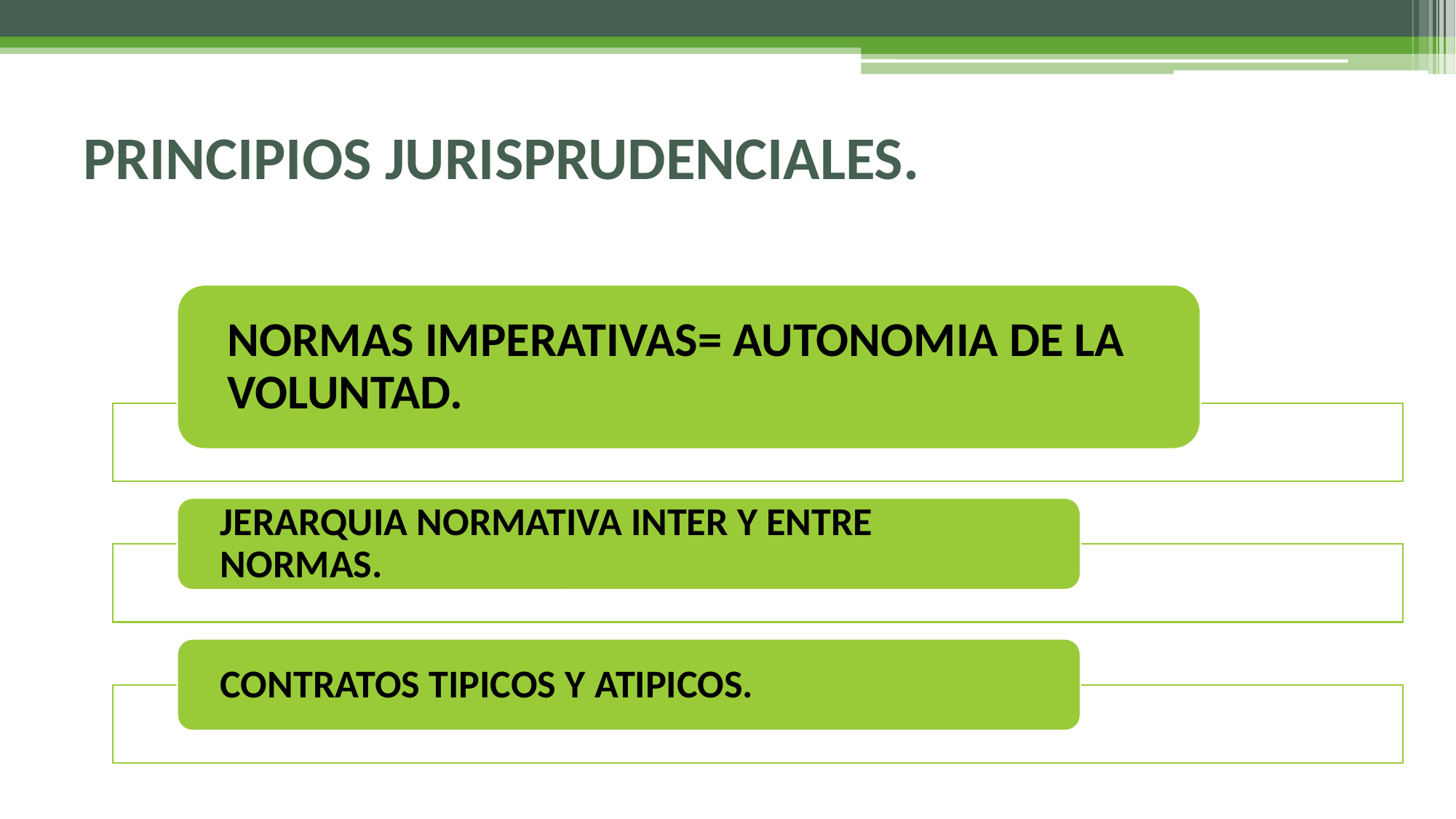

# PRINCIPIOS JURISPRUDENCIALES.
NORMAS IMPERATIVAS= AUTONOMIA DE LA VOLUNTAD.
JERARQUIA NORMATIVA INTER Y ENTRE NORMAS.
CONTRATOS TIPICOS Y ATIPICOS.